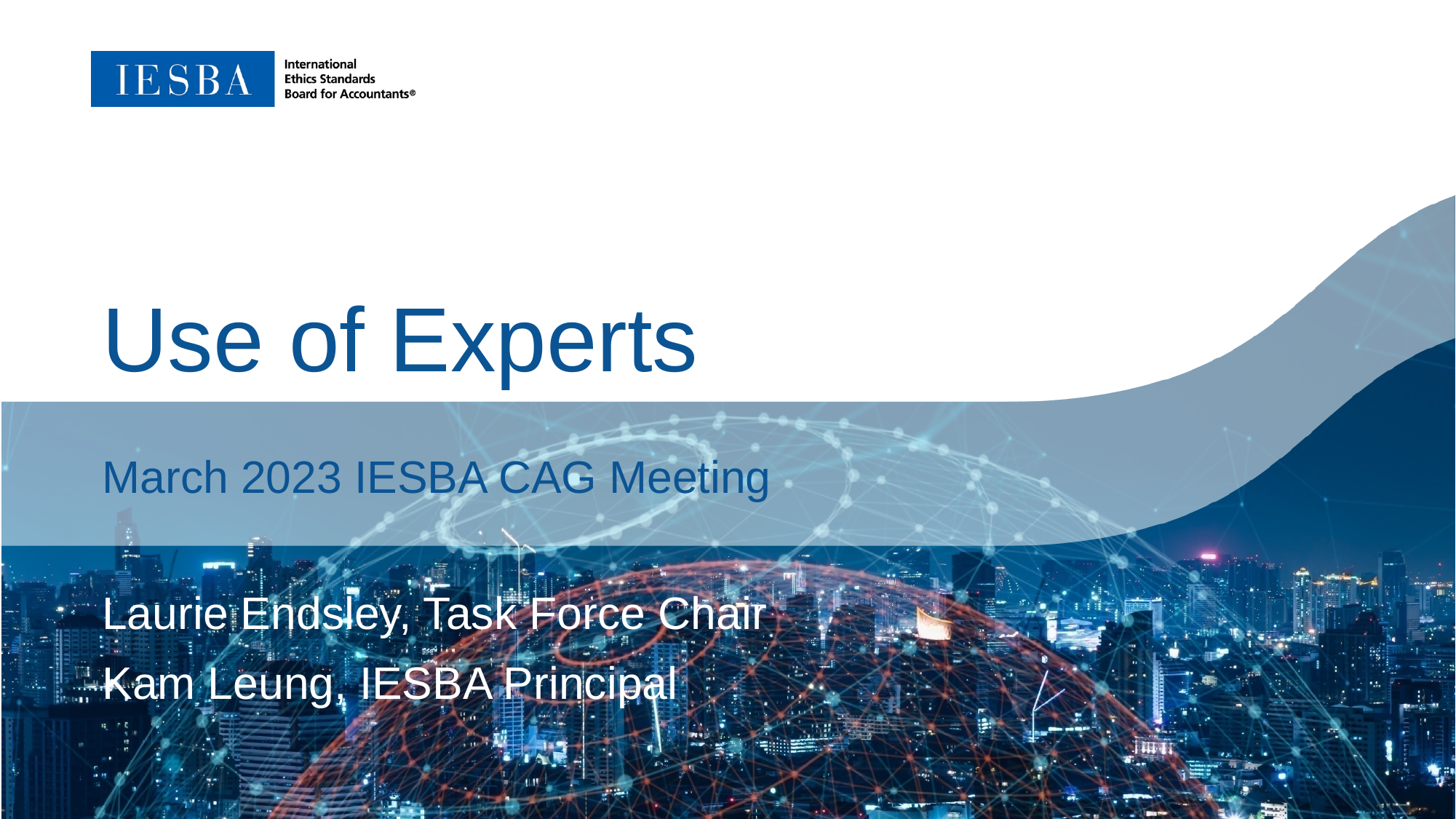

Use of Experts
March 2023 IESBA CAG Meeting
Laurie Endsley, Task Force Chair
Kam Leung, IESBA Principal